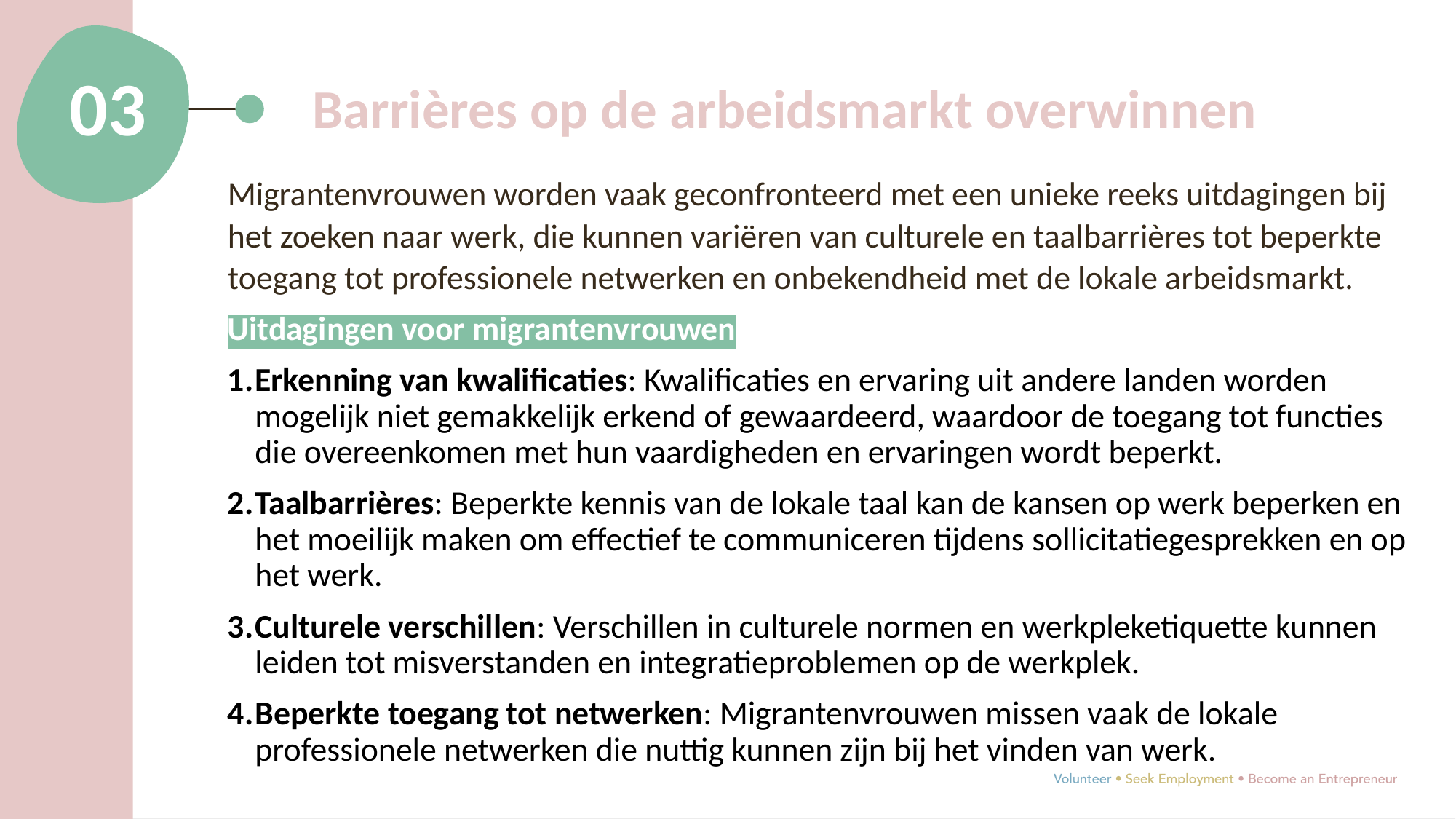

03
Barrières op de arbeidsmarkt overwinnen

Migrantenvrouwen worden vaak geconfronteerd met een unieke reeks uitdagingen bij het zoeken naar werk, die kunnen variëren van culturele en taalbarrières tot beperkte toegang tot professionele netwerken en onbekendheid met de lokale arbeidsmarkt.
Uitdagingen voor migrantenvrouwen
Erkenning van kwalificaties: Kwalificaties en ervaring uit andere landen worden mogelijk niet gemakkelijk erkend of gewaardeerd, waardoor de toegang tot functies die overeenkomen met hun vaardigheden en ervaringen wordt beperkt.
Taalbarrières: Beperkte kennis van de lokale taal kan de kansen op werk beperken en het moeilijk maken om effectief te communiceren tijdens sollicitatiegesprekken en op het werk.
Culturele verschillen: Verschillen in culturele normen en werkpleketiquette kunnen leiden tot misverstanden en integratieproblemen op de werkplek.
Beperkte toegang tot netwerken: Migrantenvrouwen missen vaak de lokale professionele netwerken die nuttig kunnen zijn bij het vinden van werk.